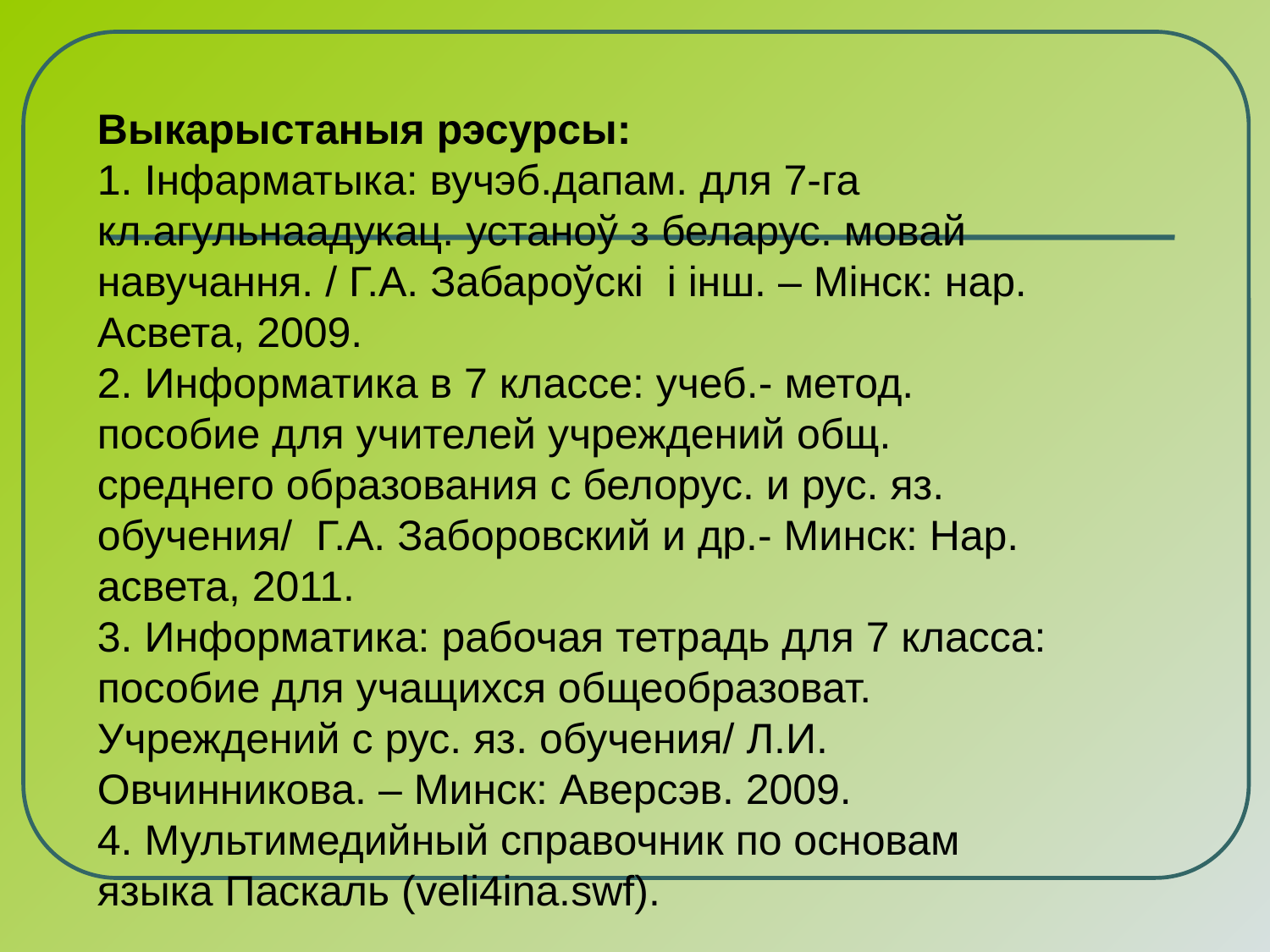

Выкарыстаныя рэсурсы:
1. Інфарматыка: вучэб.дапам. для 7-га кл.агульнаадукац. устаноў з беларус. мовай навучання. / Г.А. Забароўскі  і інш. – Мінск: нар. Асвета, 2009.
2. Информатика в 7 классе: учеб.- метод. пособие для учителей учреждений общ. среднего образования с белорус. и рус. яз. обучения/  Г.А. Заборовский и др.- Минск: Нар. асвета, 2011.
3. Информатика: рабочая тетрадь для 7 класса: пособие для учащихся общеобразоват. Учреждений с рус. яз. обучения/ Л.И. Овчинникова. – Минск: Аверсэв. 2009.
4. Мультимедийный справочник по основам языка Паскаль (veli4ina.swf).